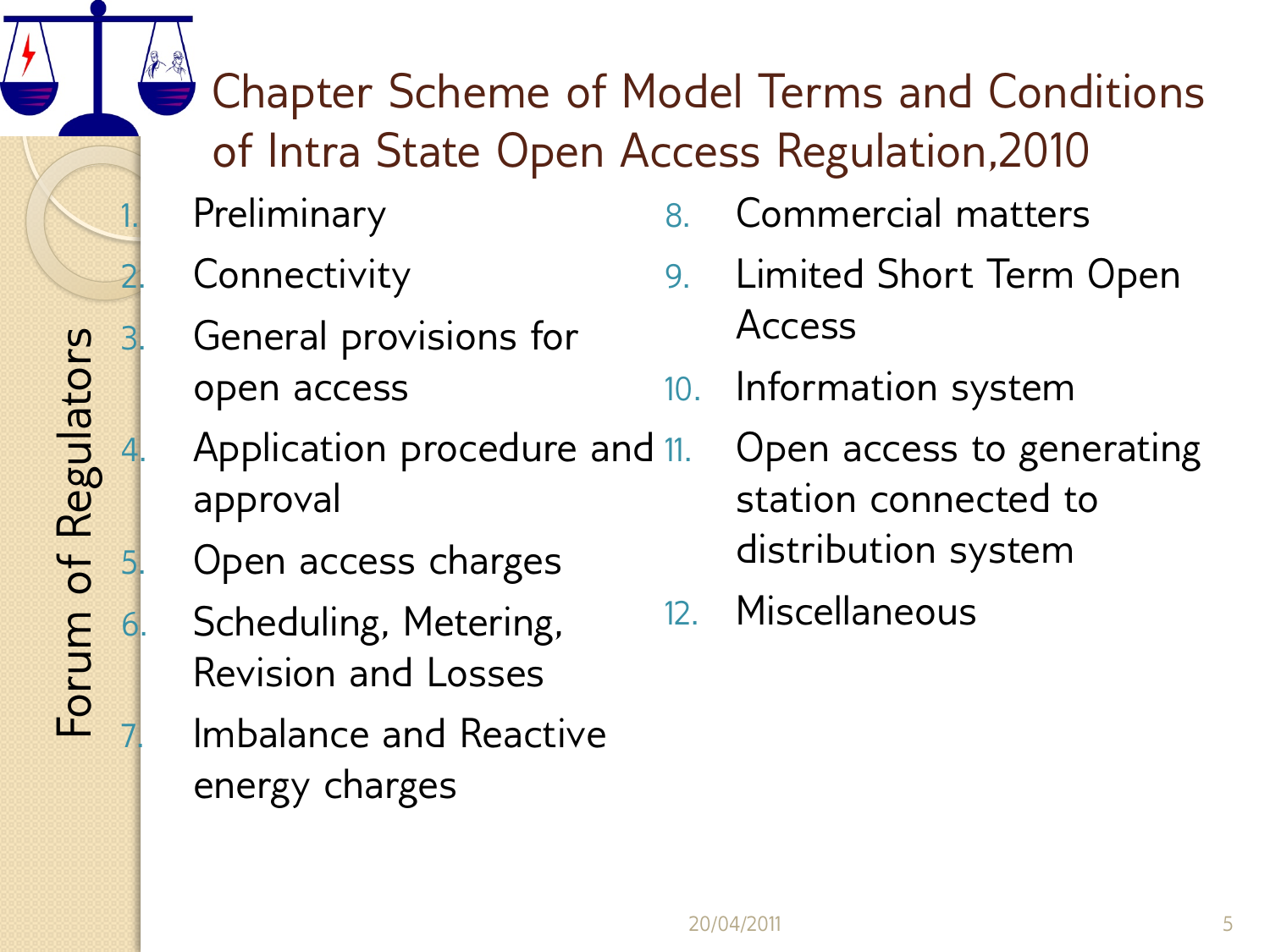

# Chapter Scheme of Model Terms and Conditions of Intra State Open Access Regulation,2010
Preliminary
Connectivity
General provisions for open access
Application procedure and approval
Open access charges
Scheduling, Metering, Revision and Losses
Imbalance and Reactive energy charges

Commercial matters
Limited Short Term Open Access
Information system
Open access to generating station connected to distribution system
Miscellaneous

20/04/2011
5